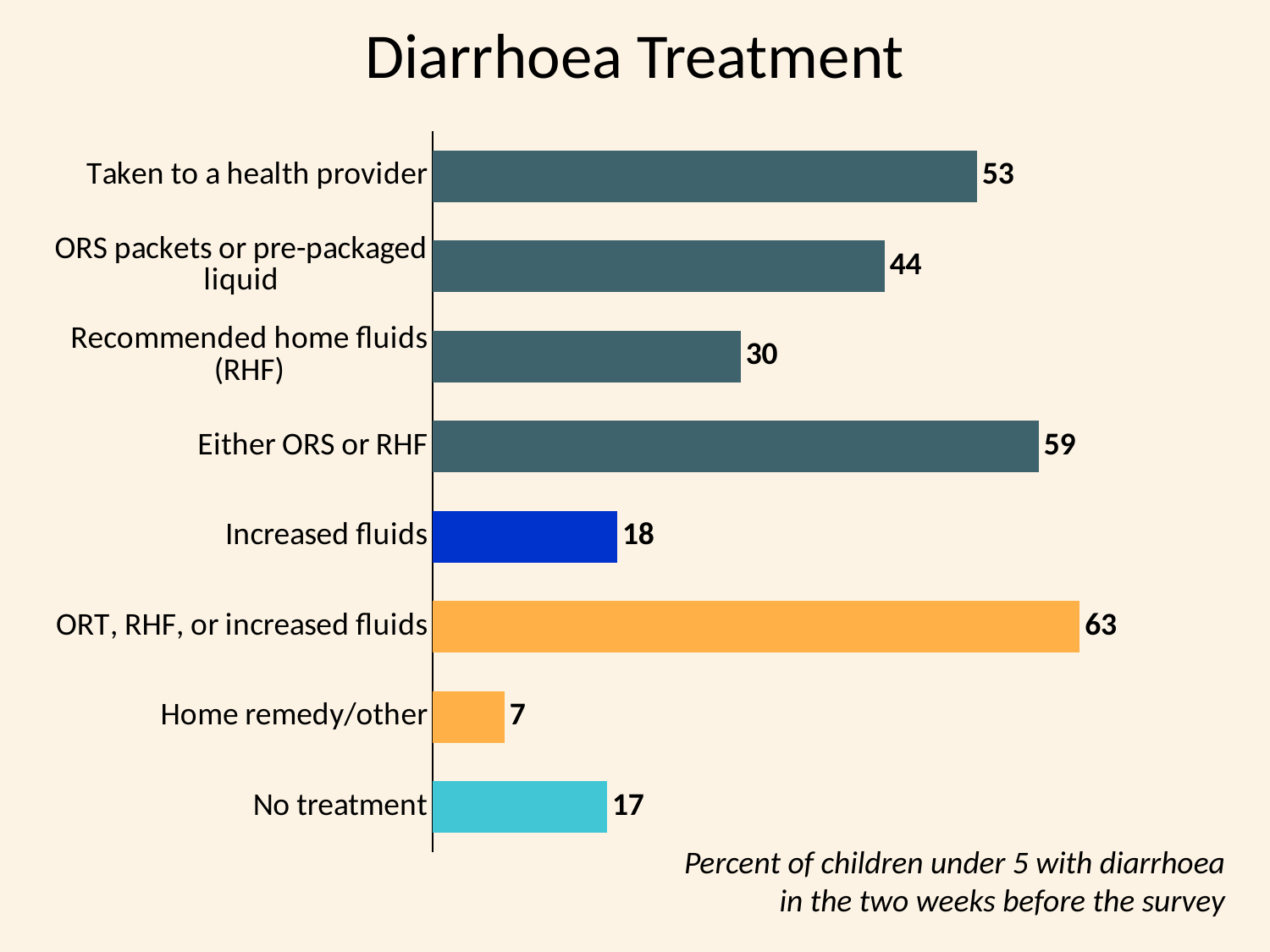

# Diarrhoea Treatment

### Chart

| Category | Series 1 |
|---|---|
| No treatment | 17.0 |
| Home remedy/other | 7.0 |
| ORT, RHF, or increased fluids | 63.0 |
| Increased fluids | 18.0 |
| Either ORS or RHF | 59.0 |
| Recommended home fluids (RHF) | 30.0 |
| ORS packets or pre-packaged liquid | 44.0 |
| Taken to a health provider | 53.0 |
Percent of children under 5 with diarrhoea in the two weeks before the survey